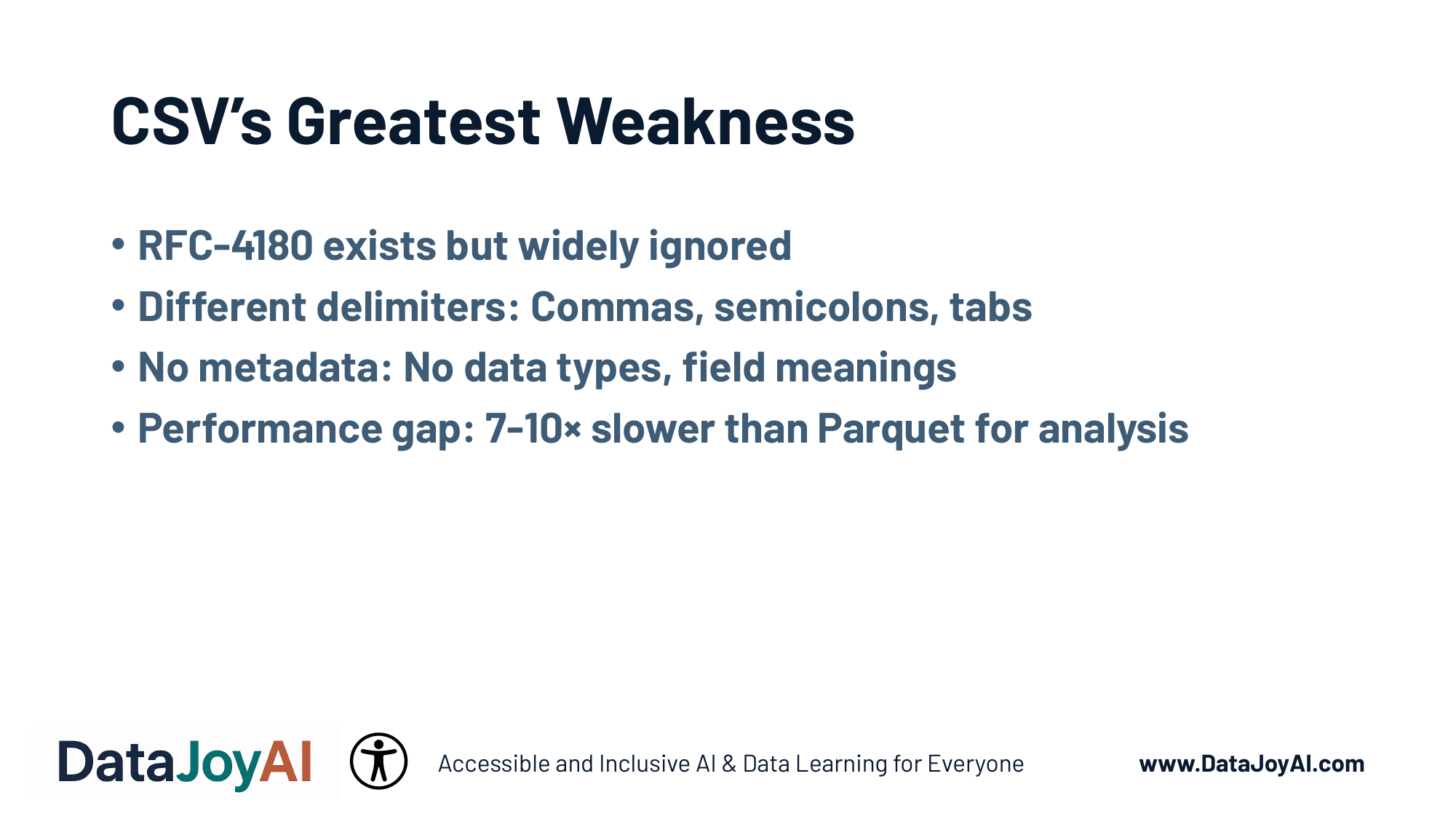

# CSV’s Greatest Weakness
RFC-4180 exists but widely ignored
Different delimiters: Commas, semicolons, tabs
No metadata: No data types, field meanings
Performance gap: 7-10× slower than Parquet for analysis